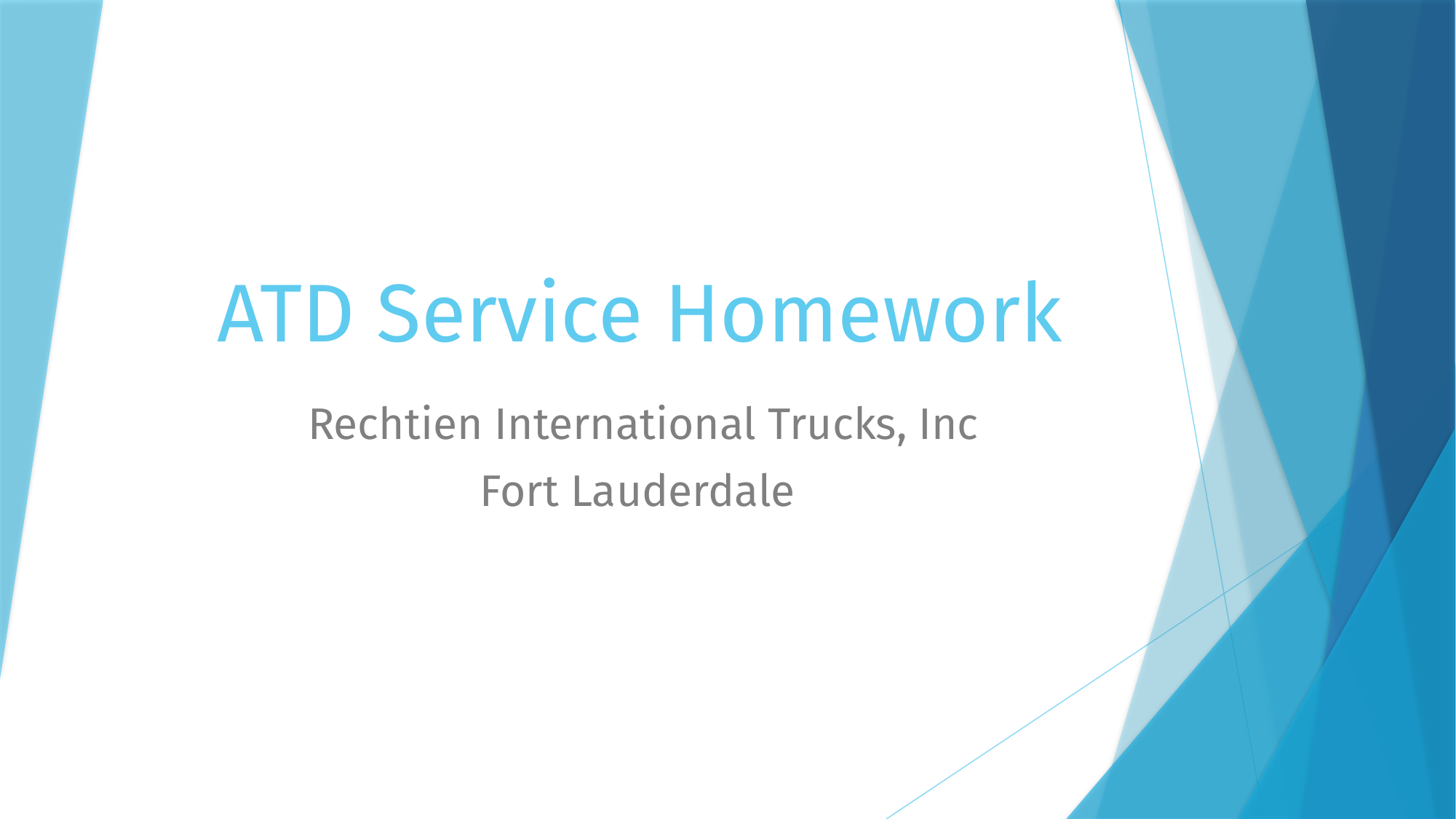

# ATD Service Homework
Rechtien International Trucks, Inc
Fort Lauderdale